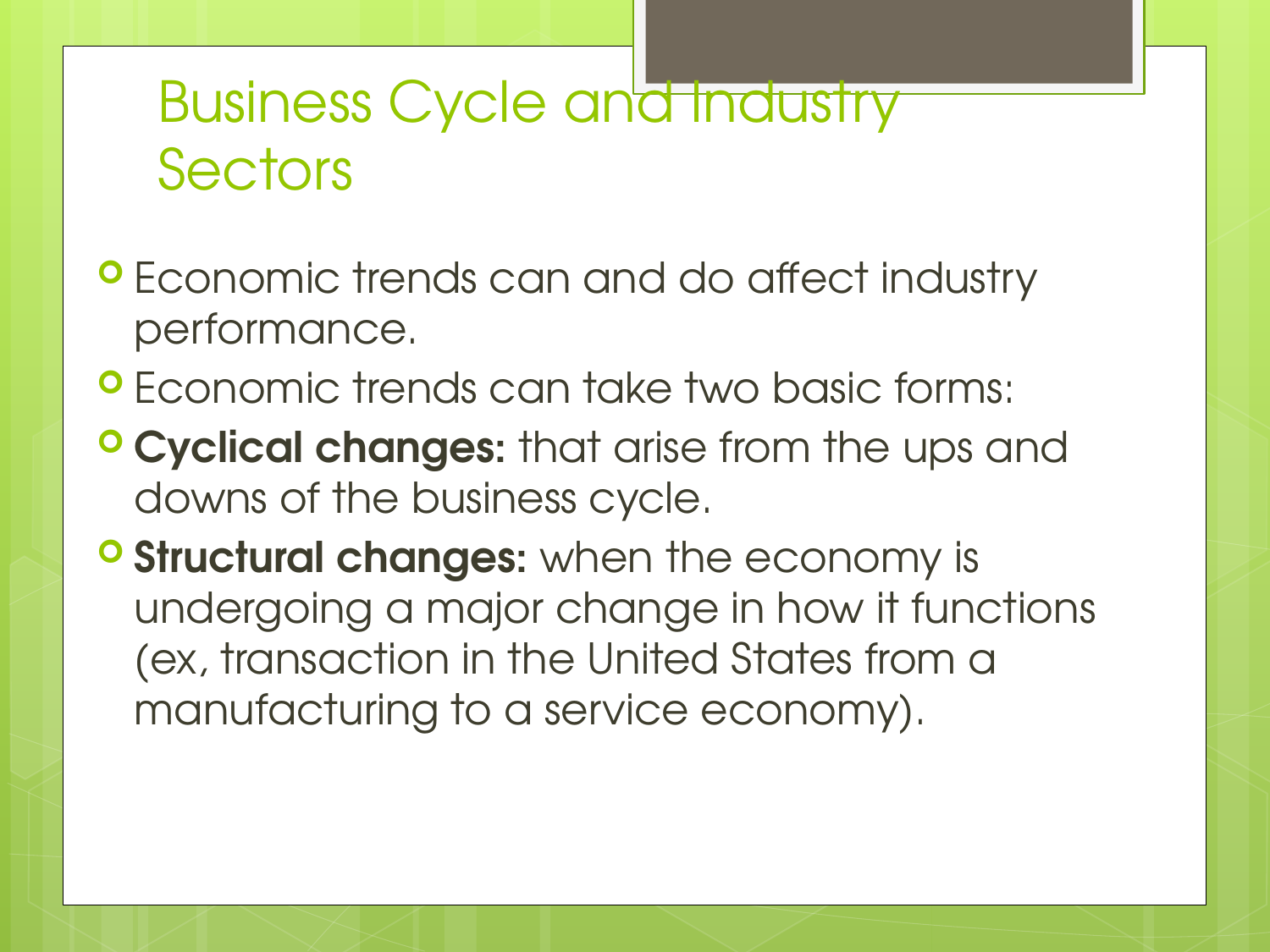

# Business Cycle and Industry Sectors
Economic trends can and do affect industry performance.
Economic trends can take two basic forms:
Cyclical changes: that arise from the ups and downs of the business cycle.
Structural changes: when the economy is undergoing a major change in how it functions (ex, transaction in the United States from a manufacturing to a service economy).